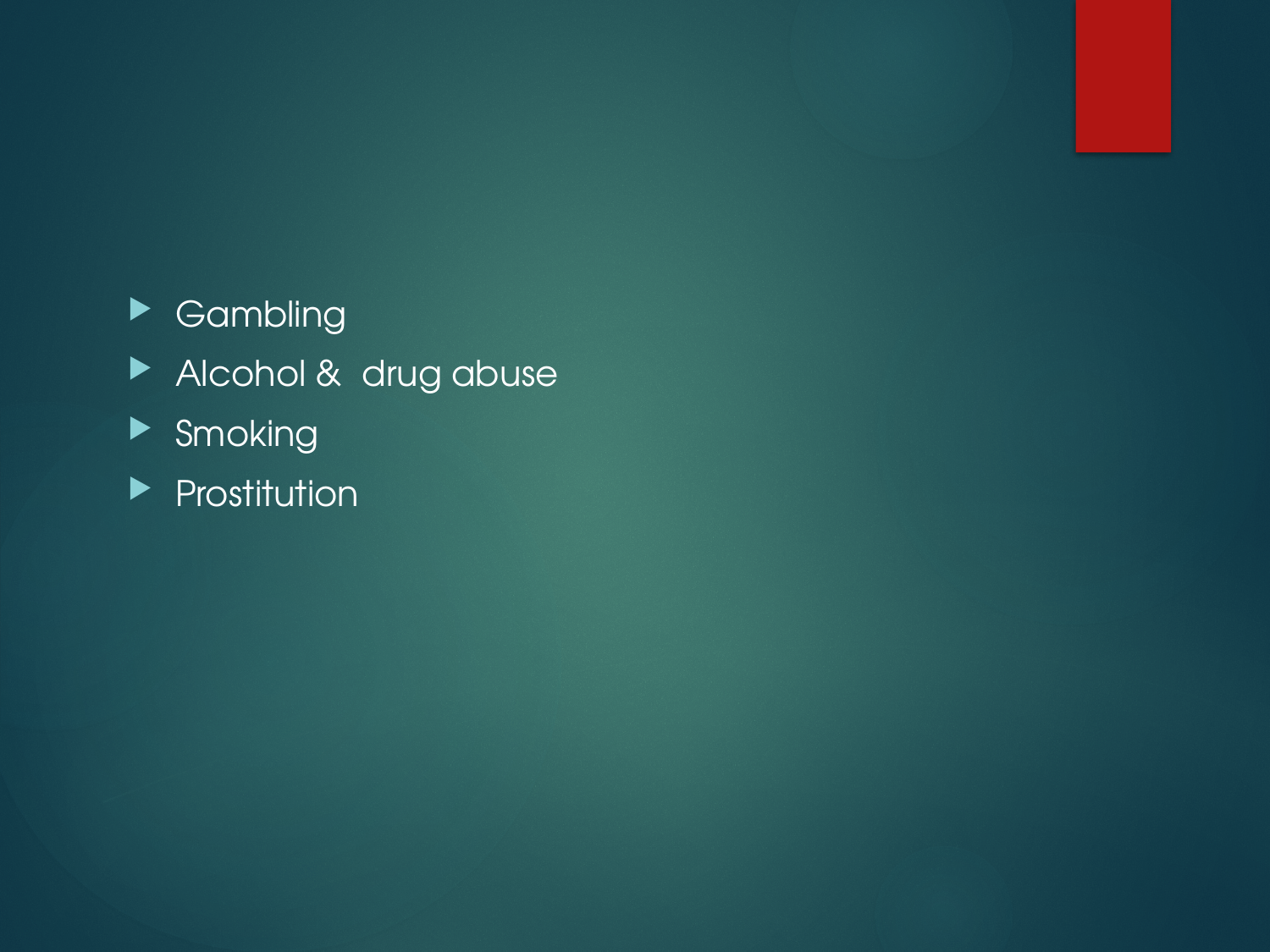

#
Gambling
Alcohol &  drug abuse
Smoking
Prostitution